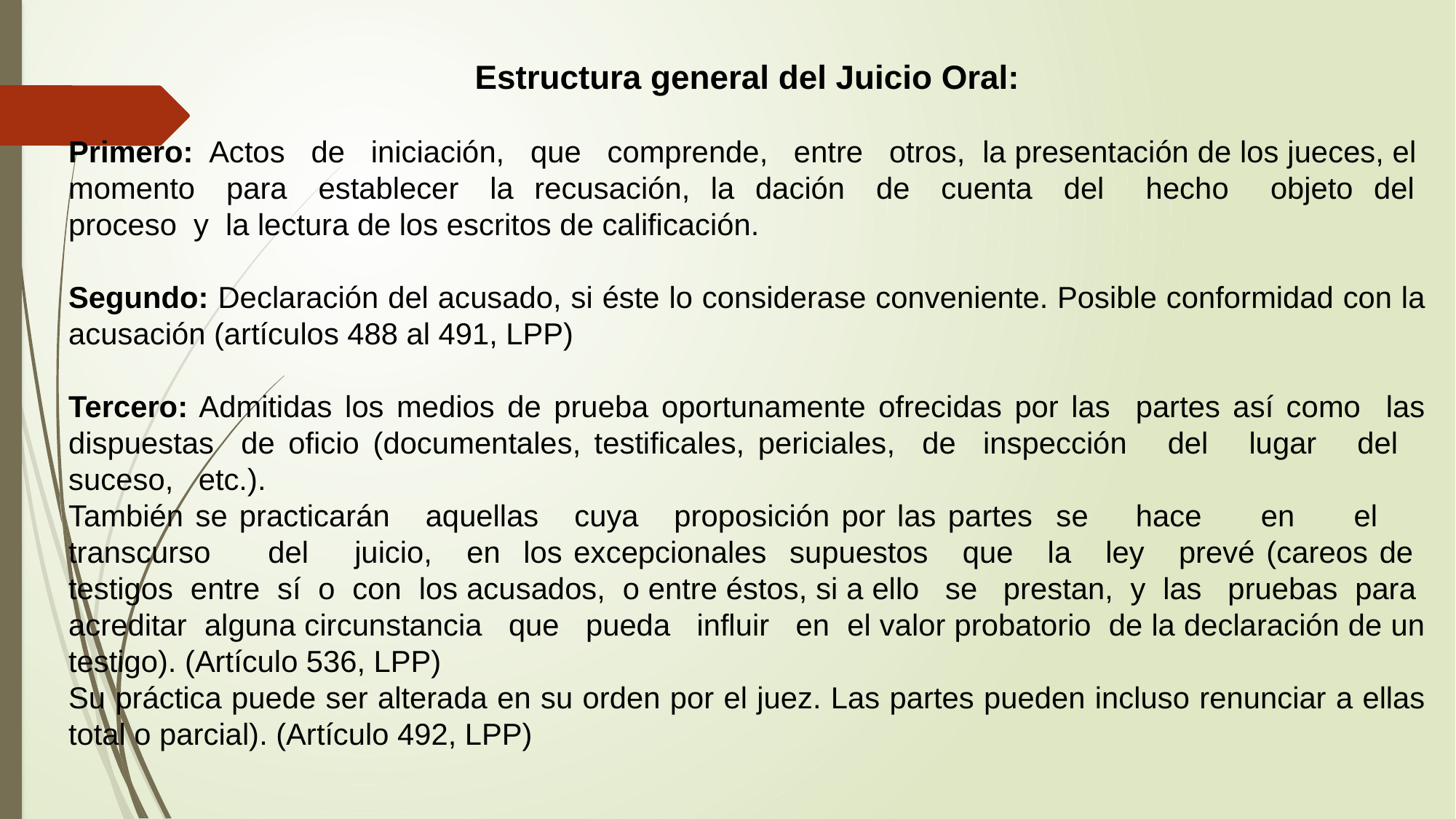

Estructura general del Juicio Oral:

Primero:  Actos   de   iniciación,   que   comprende,   entre   otros,  la presentación de los jueces, el  momento   para   establecer   la  recusación,  la  dación   de   cuenta   del    hecho    objeto  del  proceso  y  la lectura de los escritos de calificación.

Segundo: Declaración del acusado, si éste lo considerase conveniente. Posible conformidad con la acusación (artículos 488 al 491, LPP)

Tercero: Admitidas los medios de prueba oportunamente ofrecidas por las  partes así como  las dispuestas  de oficio (documentales, testificales, periciales,  de  inspección   del   lugar   del   suceso,   etc.).
También se practicarán   aquellas   cuya   proposición por las partes  se    hace     en     el     transcurso     del    juicio,   en  los excepcionales  supuestos   que   la   ley   prevé (careos de  testigos  entre  sí  o  con  los acusados,  o entre éstos, si a ello   se   prestan,  y  las   pruebas  para  acreditar  alguna circunstancia   que   pueda   influir   en  el valor probatorio  de la declaración de un testigo). (Artículo 536, LPP)
Su práctica puede ser alterada en su orden por el juez. Las partes pueden incluso renunciar a ellas total o parcial). (Artículo 492, LPP)